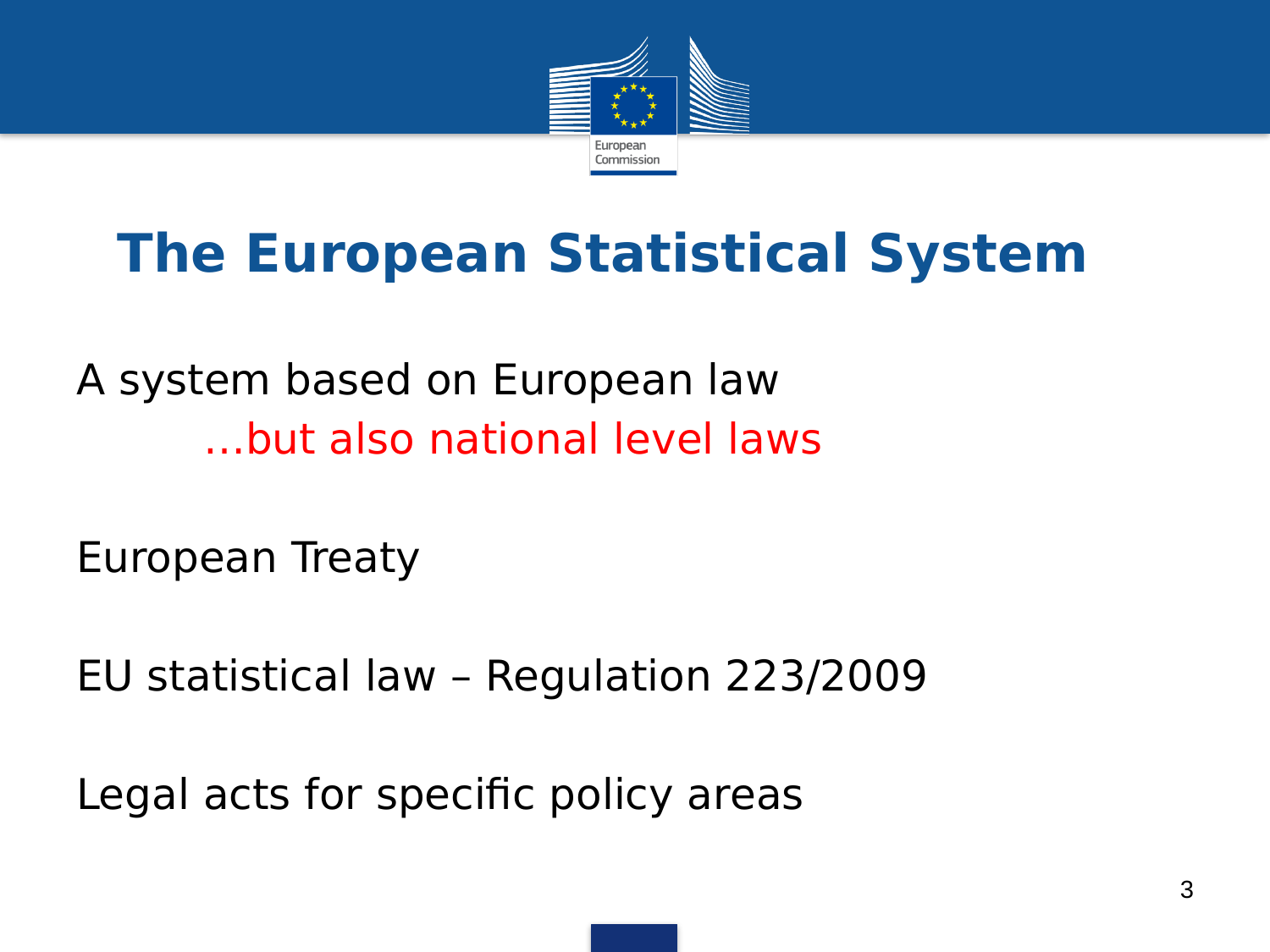

# The European Statistical System
A system based on European law
	…but also national level laws

European Treaty

EU statistical law – Regulation 223/2009

Legal acts for specific policy areas

3